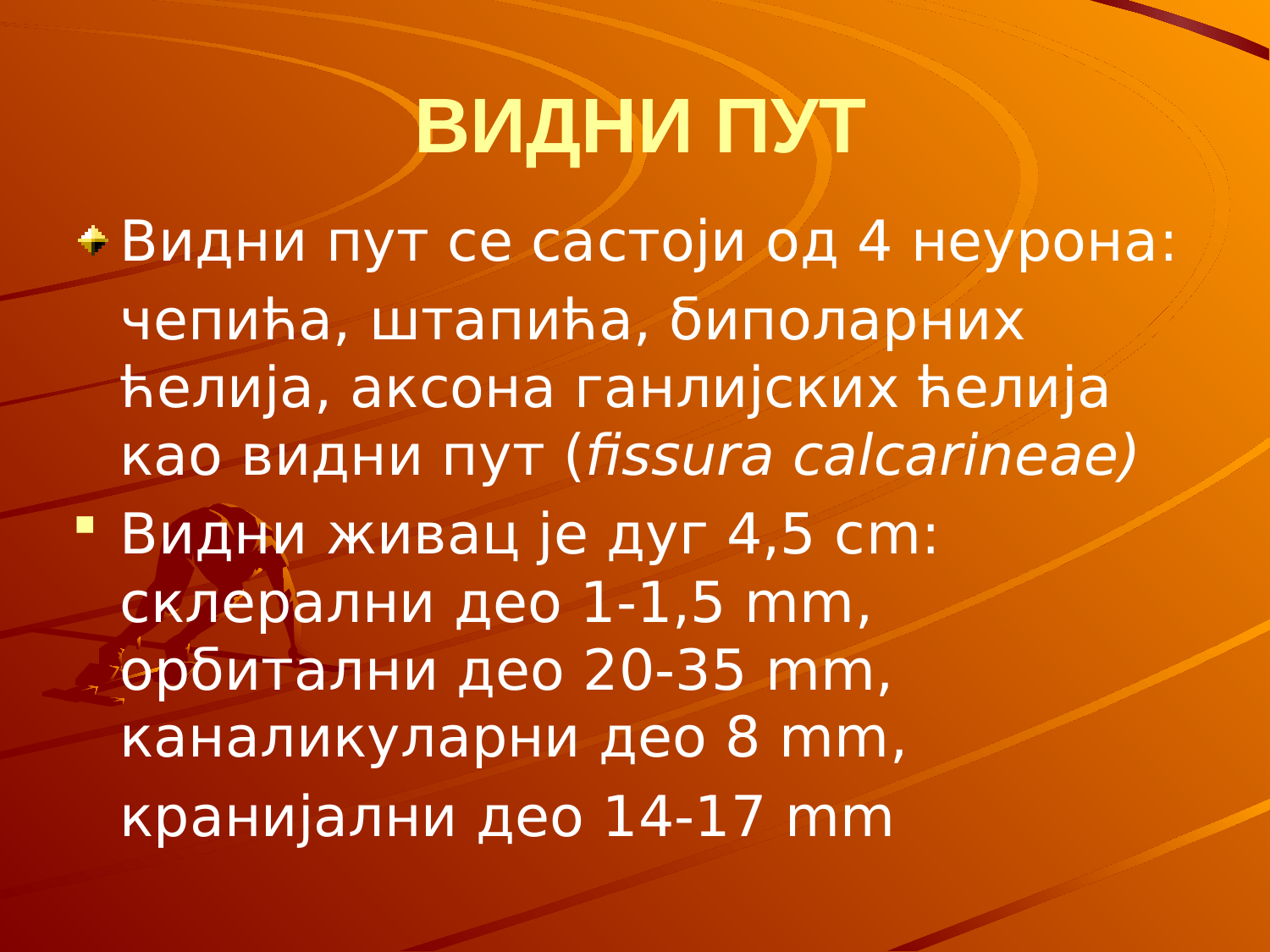

# ВИДНИ ПУТ
Видни пут се састоји од 4 неурона:
	чепића, штапића, биполарних ћелија, аксона ганлијских ћелија као видни пут (fissura calcarineae)
Видни живац је дуг 4,5 сm:  склерални део 1-1,5 mm, орбитални део 20-35 mm, каналикуларни део 8 mm,
	кранијални део 14-17 mm